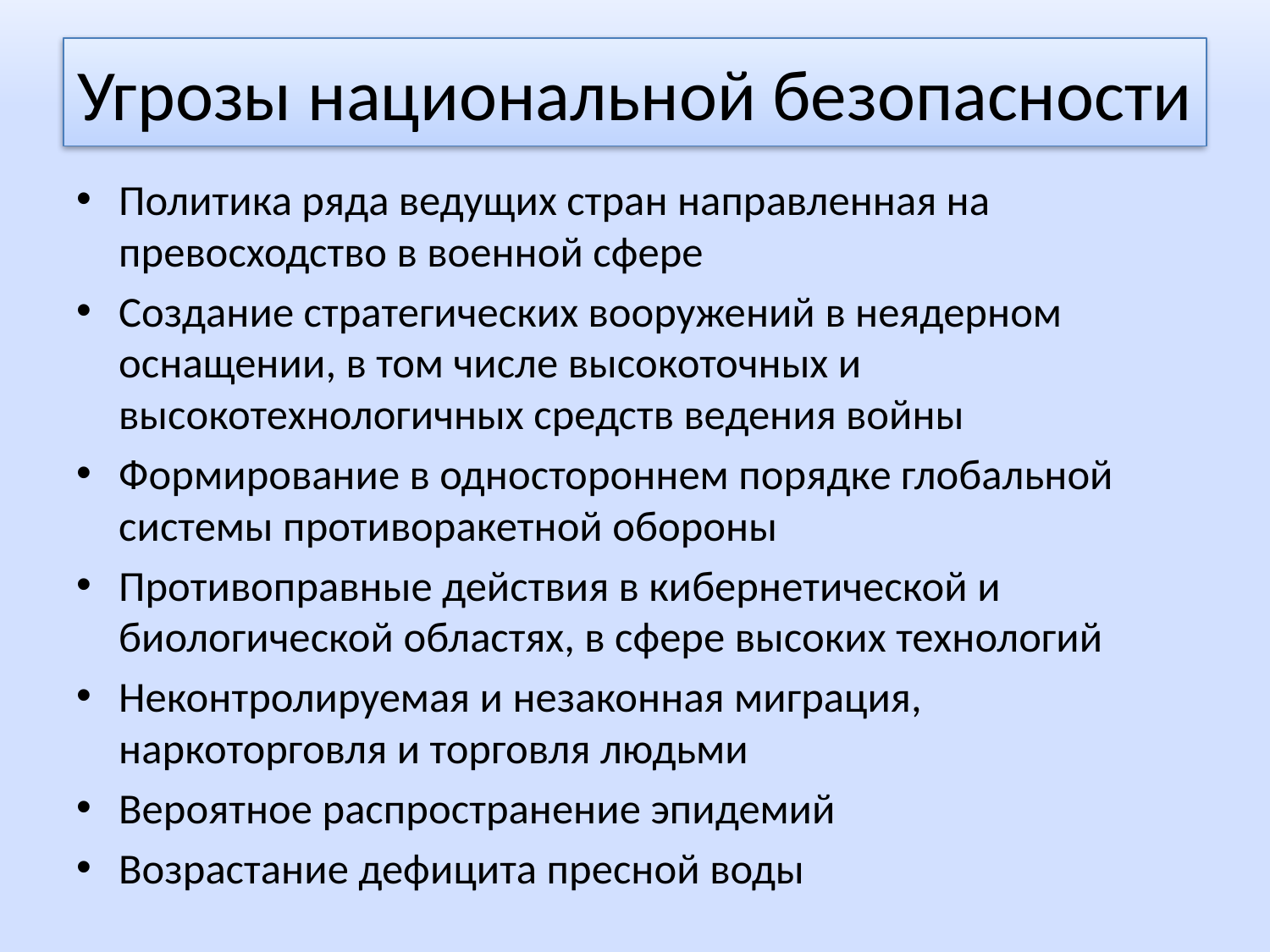

# Угрозы национальной безопасности
Политика ряда ведущих стран направленная на превосходство в военной сфере
Создание стратегических вооружений в неядерном оснащении, в том числе высокоточных и высокотехнологичных средств ведения войны
Формирование в одностороннем порядке глобальной системы противоракетной обороны
Противоправные действия в кибернетической и биологической областях, в сфере высоких технологий
Неконтролируемая и незаконная миграция, наркоторговля и торговля людьми
Вероятное распространение эпидемий
Возрастание дефицита пресной воды